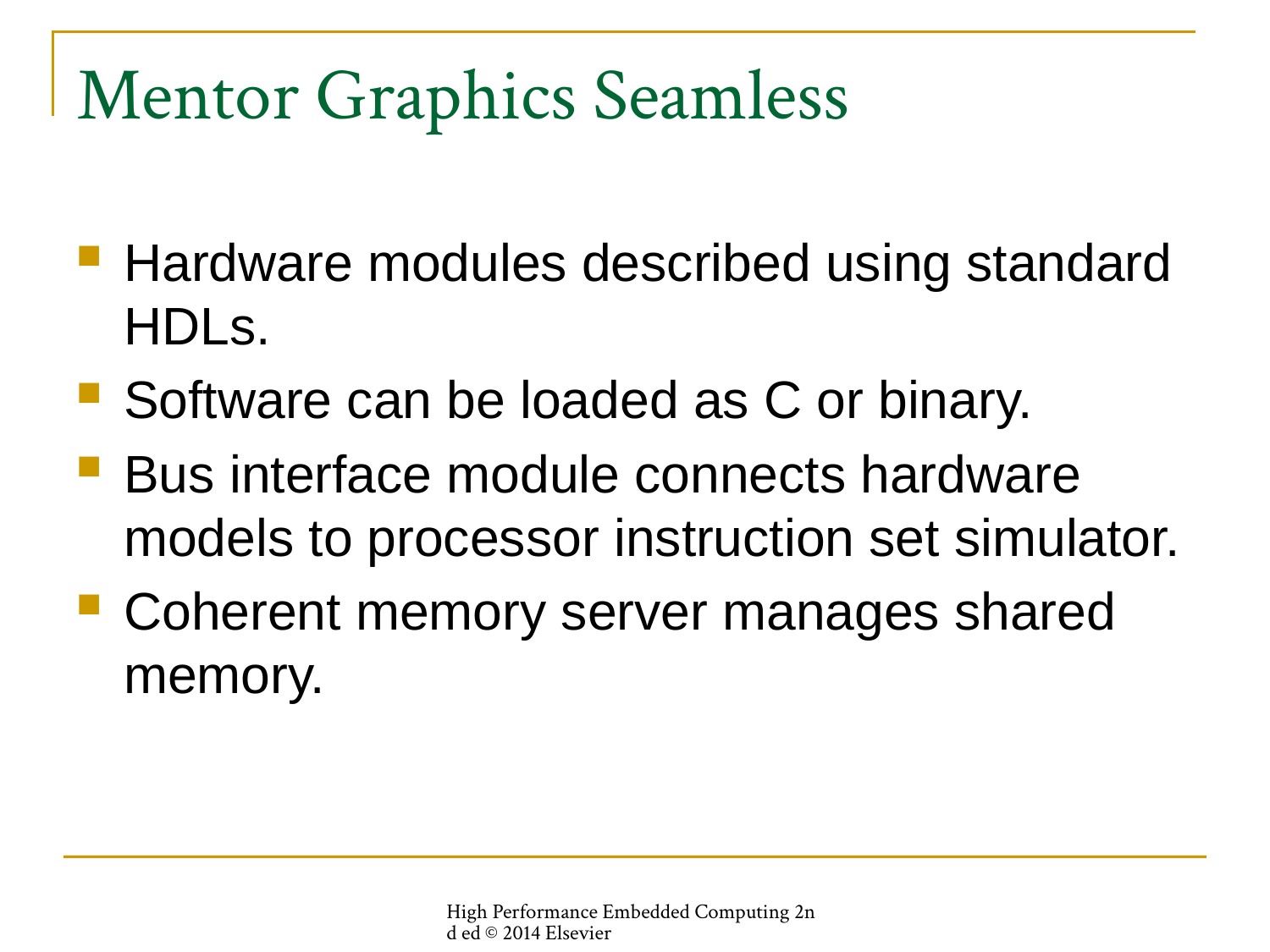

# Mentor Graphics Seamless
Hardware modules described using standard HDLs.
Software can be loaded as C or binary.
Bus interface module connects hardware models to processor instruction set simulator.
Coherent memory server manages shared memory.
High Performance Embedded Computing 2nd ed © 2014 Elsevier